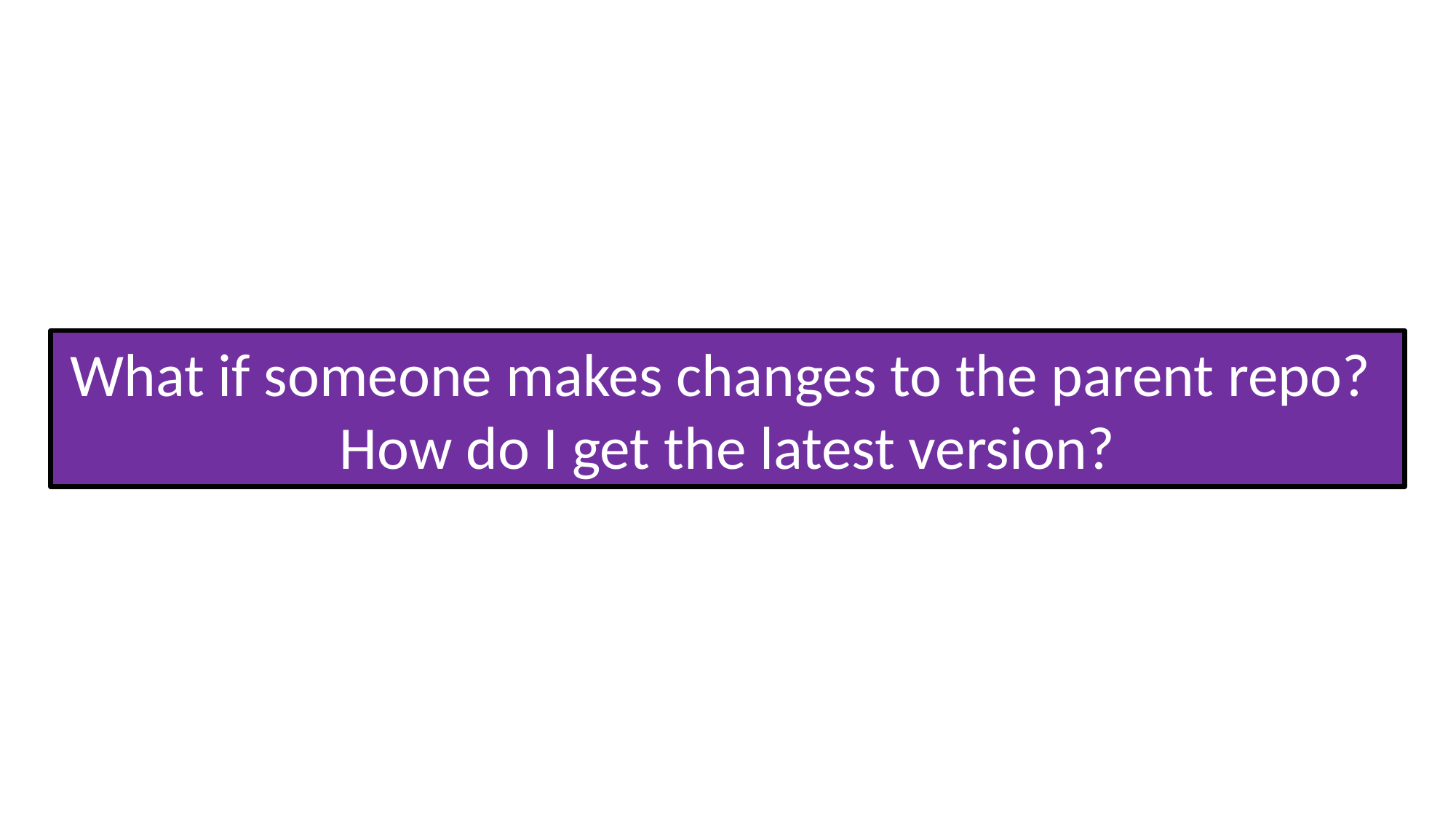

What if someone makes changes to the parent repo?
How do I get the latest version?